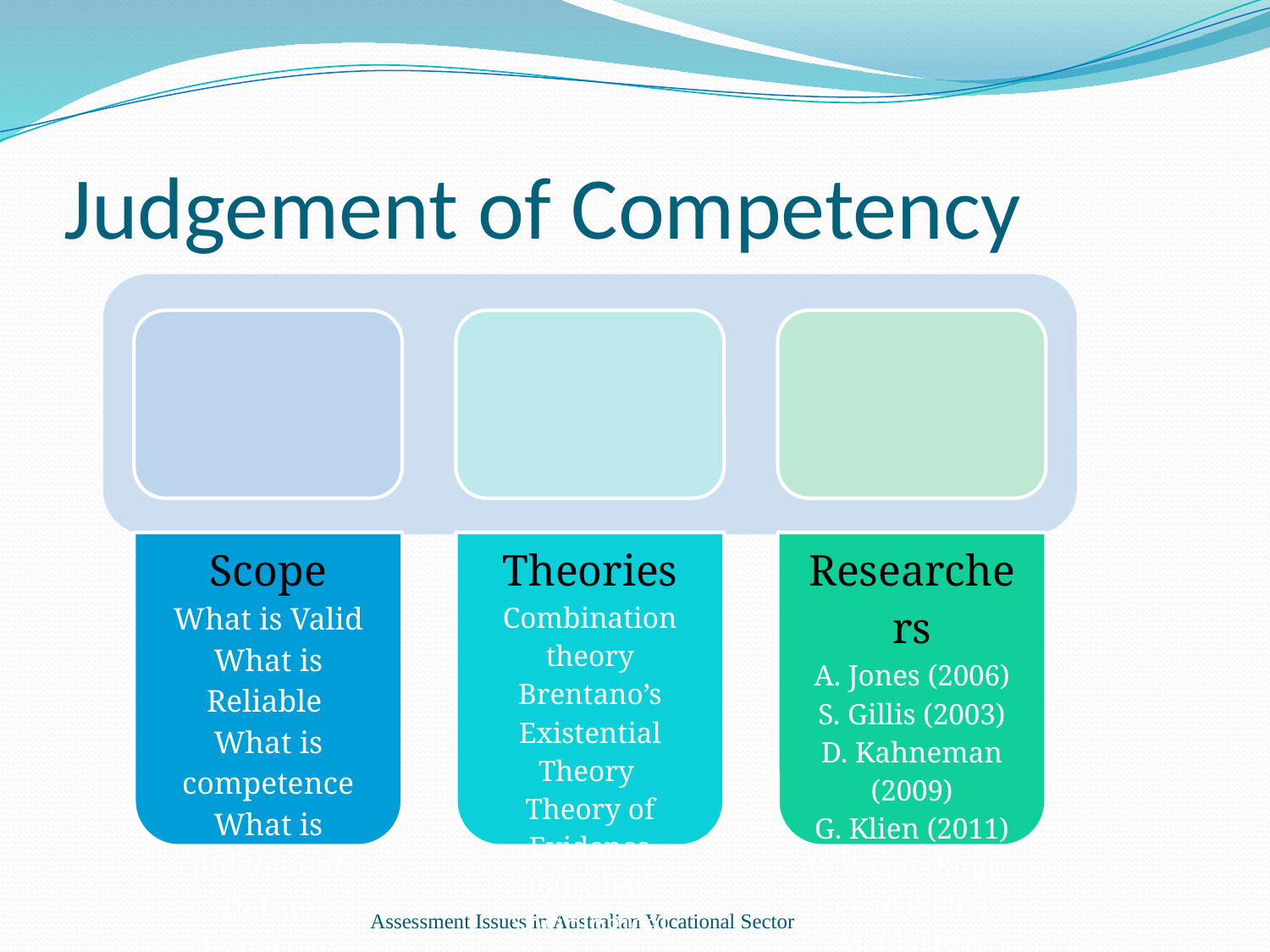

# Judgement of Competency
Scope
What is Valid
Theories
Researchers
A. Jones (2006)
S. Gillis (2003)
G. Klien (2011)
Assessment Issues in Australian Vocational Sector